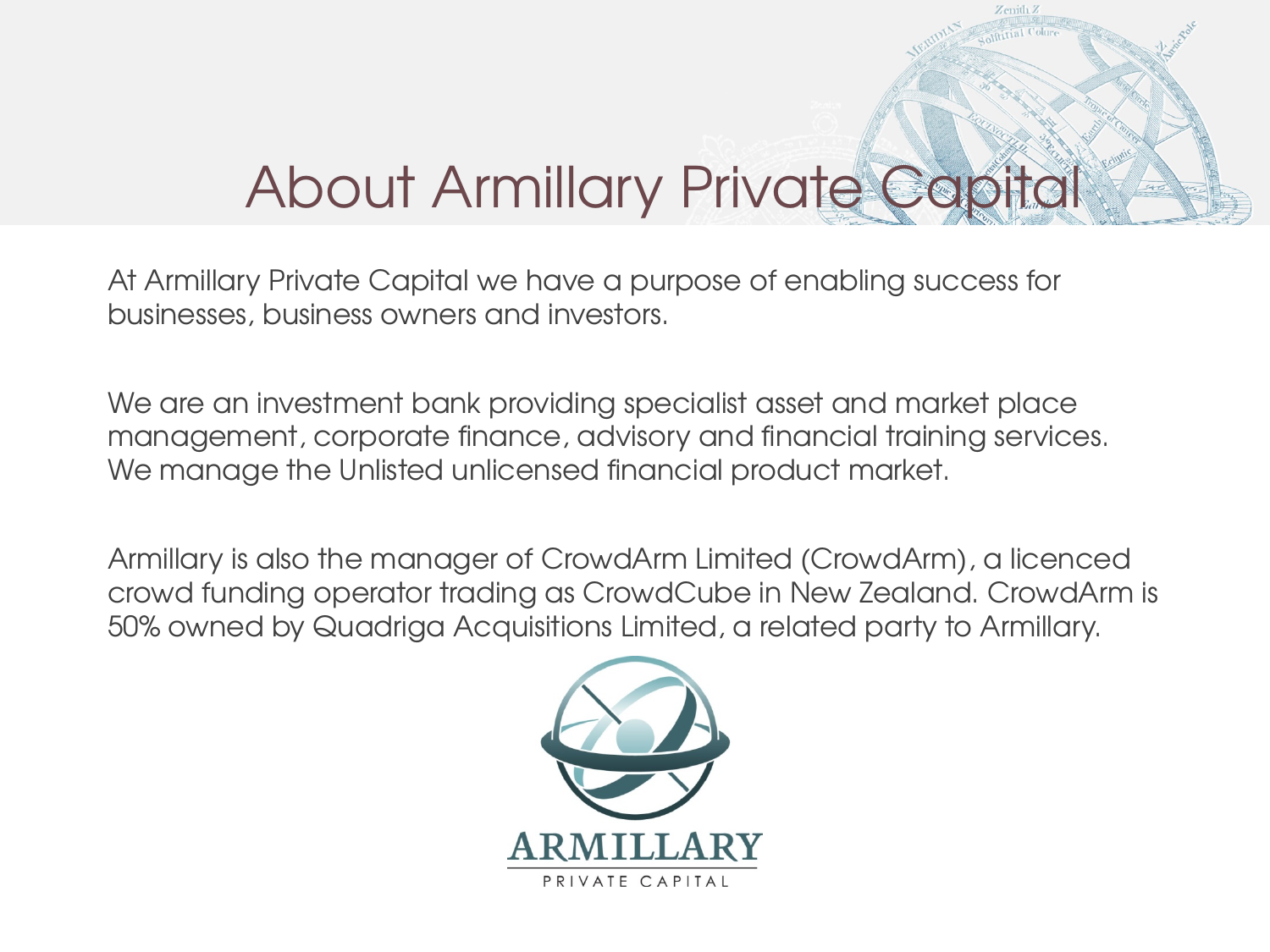

About Armillary Private Capital
At Armillary Private Capital we have a purpose of enabling success for businesses, business owners and investors.

We are an investment bank providing specialist asset and market place management, corporate finance, advisory and financial training services. We manage the Unlisted unlicensed financial product market.

Armillary is also the manager of CrowdArm Limited (CrowdArm), a licenced crowd funding operator trading as CrowdCube in New Zealand. CrowdArm is 50% owned by Quadriga Acquisitions Limited, a related party to Armillary.